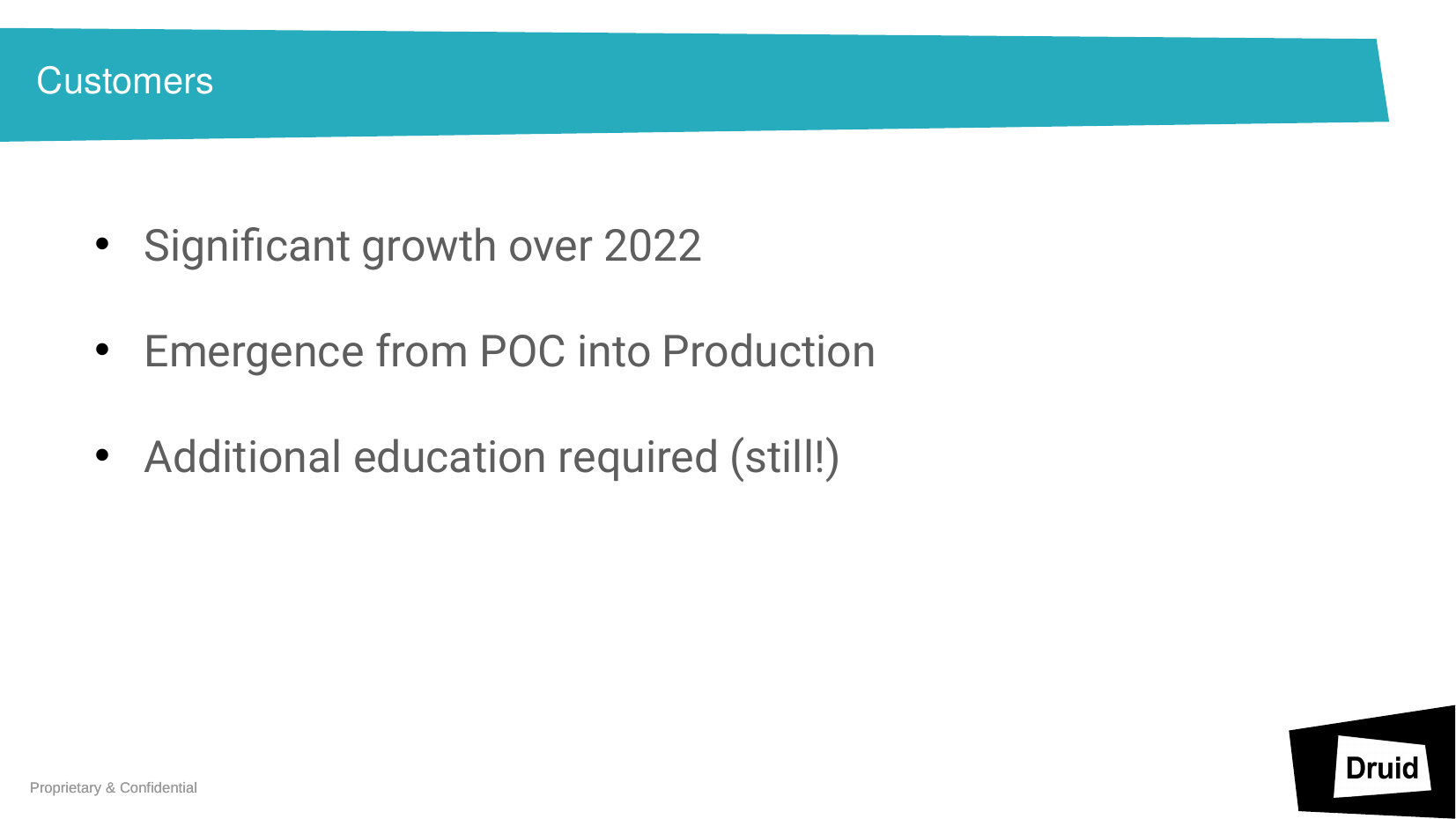

# Customers
Significant growth over 2022

Emergence from POC into Production

Additional education required (still!)